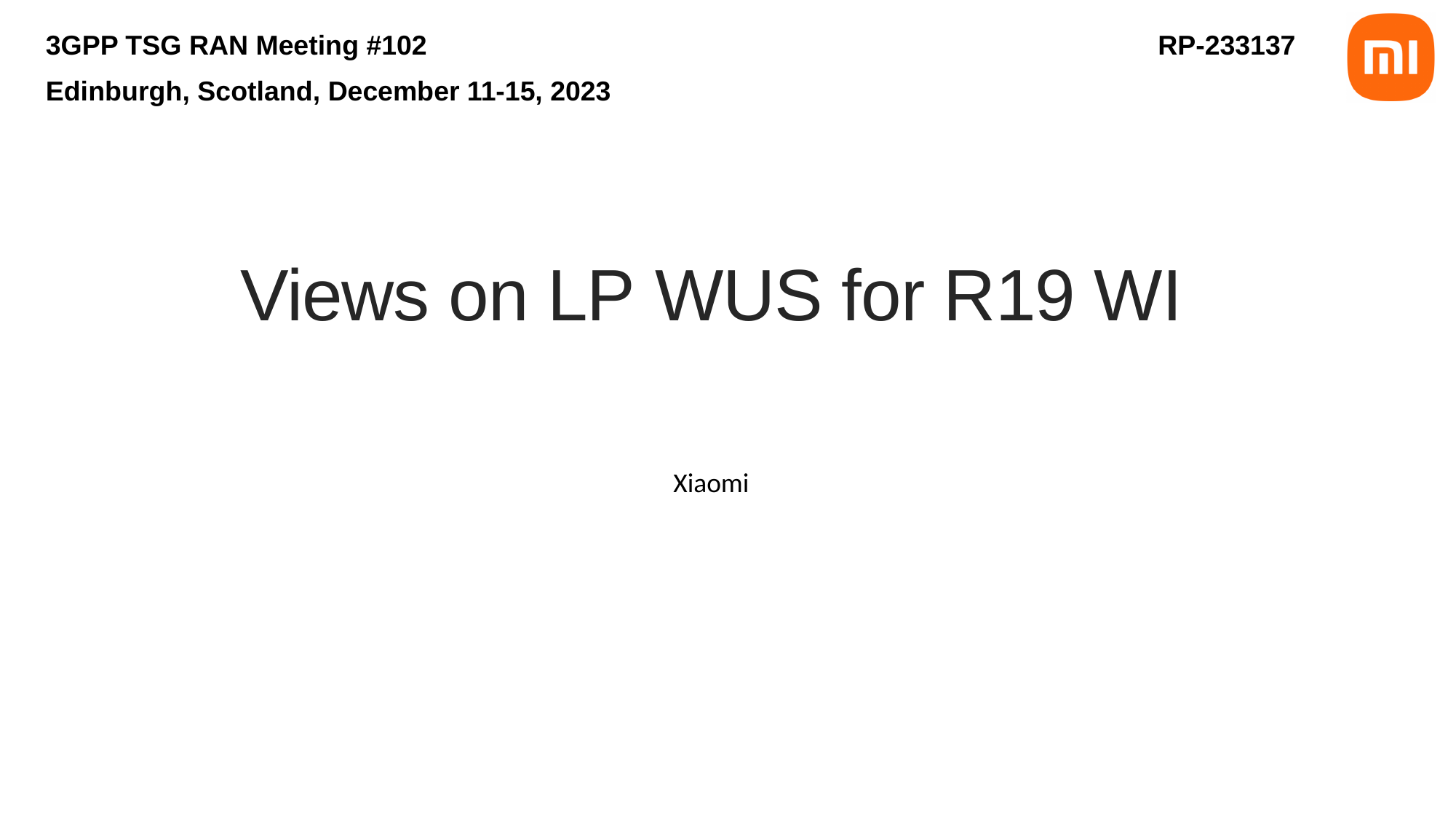

3GPP TSG RAN Meeting #102						                 RP-233137
Edinburgh, Scotland, December 11-15, 2023

# Views on LP WUS for R19 WI
Xiaomi